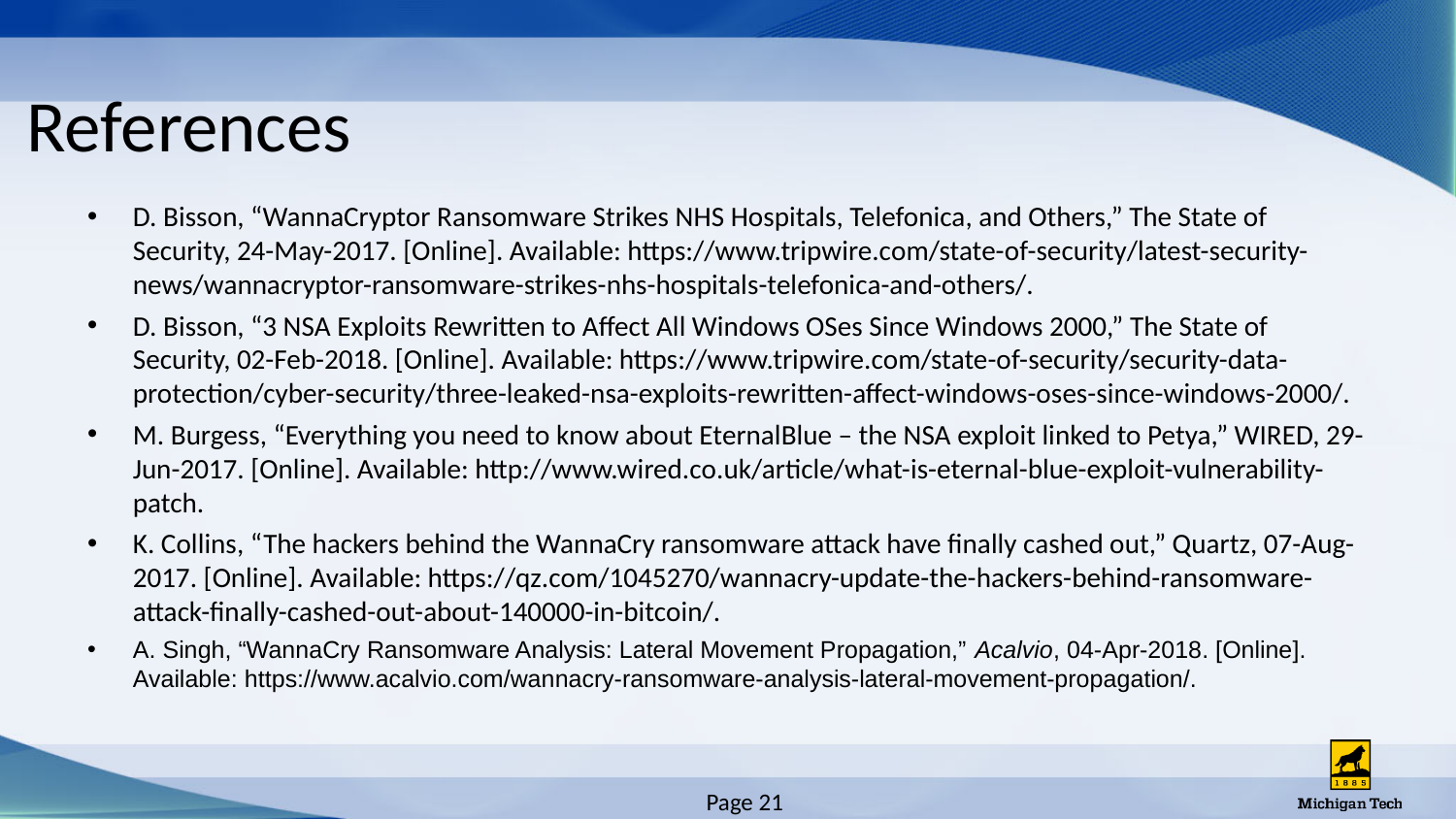

# References
D. Bisson, “WannaCryptor Ransomware Strikes NHS Hospitals, Telefonica, and Others,” The State of Security, 24-May-2017. [Online]. Available: https://www.tripwire.com/state-of-security/latest-security-news/wannacryptor-ransomware-strikes-nhs-hospitals-telefonica-and-others/.
D. Bisson, “3 NSA Exploits Rewritten to Affect All Windows OSes Since Windows 2000,” The State of Security, 02-Feb-2018. [Online]. Available: https://www.tripwire.com/state-of-security/security-data-protection/cyber-security/three-leaked-nsa-exploits-rewritten-affect-windows-oses-since-windows-2000/.
M. Burgess, “Everything you need to know about EternalBlue – the NSA exploit linked to Petya,” WIRED, 29-Jun-2017. [Online]. Available: http://www.wired.co.uk/article/what-is-eternal-blue-exploit-vulnerability-patch.
K. Collins, “The hackers behind the WannaCry ransomware attack have finally cashed out,” Quartz, 07-Aug-2017. [Online]. Available: https://qz.com/1045270/wannacry-update-the-hackers-behind-ransomware-attack-finally-cashed-out-about-140000-in-bitcoin/.
A. Singh, “WannaCry Ransomware Analysis: Lateral Movement Propagation,” Acalvio, 04-Apr-2018. [Online]. Available: https://www.acalvio.com/wannacry-ransomware-analysis-lateral-movement-propagation/.